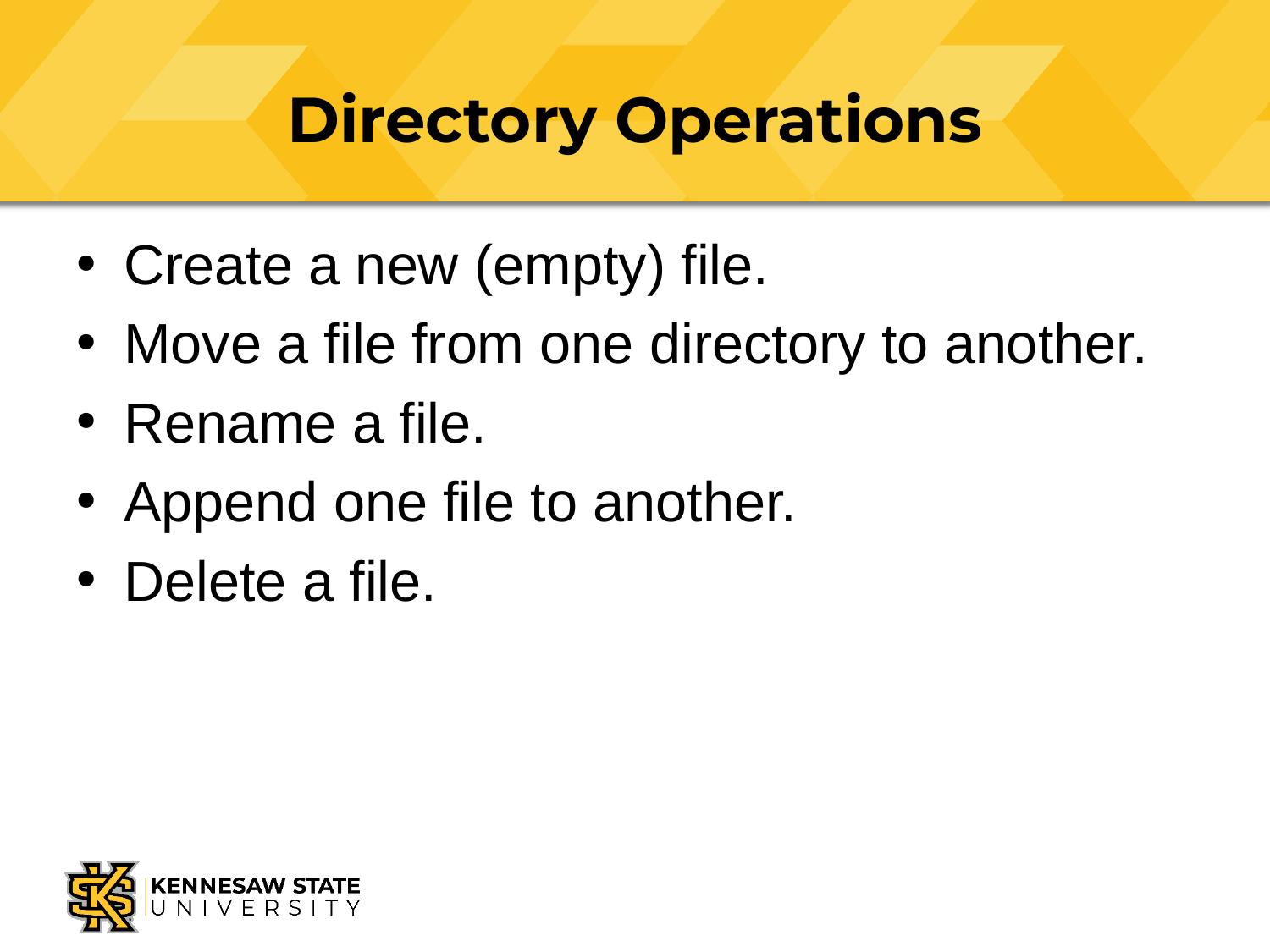

# Directory Operations
Create a new (empty) file.
Move a file from one directory to another.
Rename a file.
Append one file to another.
Delete a file.